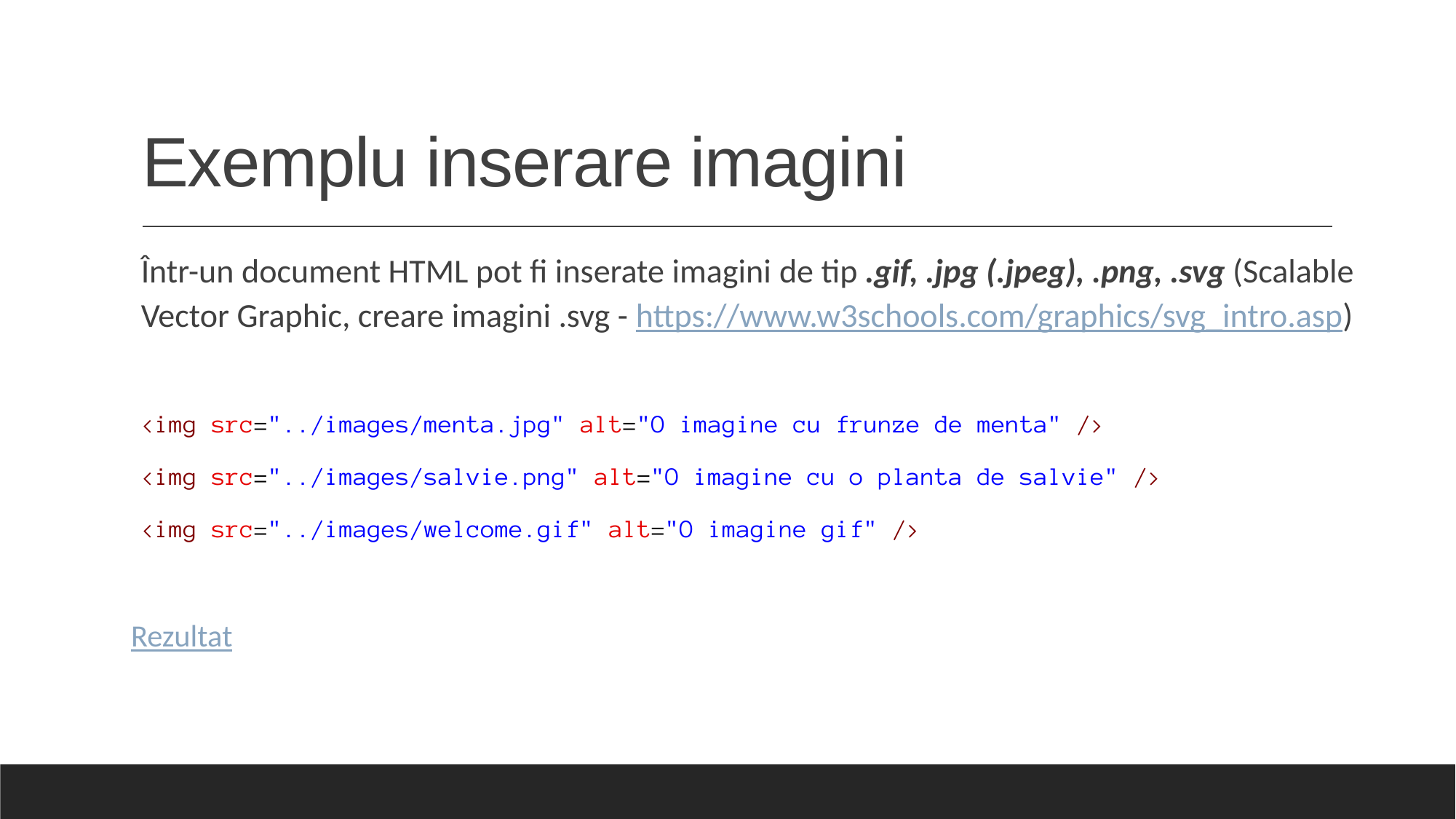

# Exemplu inserare imagini
Într-un document HTML pot fi inserate imagini de tip .gif, .jpg (.jpeg), .png, .svg (Scalable Vector Graphic, creare imagini .svg - https://www.w3schools.com/graphics/svg_intro.asp)

<img src="../images/menta.jpg" alt="O imagine cu frunze de menta" />
<img src="../images/salvie.png" alt="O imagine cu o planta de salvie" />
<img src="../images/welcome.gif" alt="O imagine gif" />

Rezultat